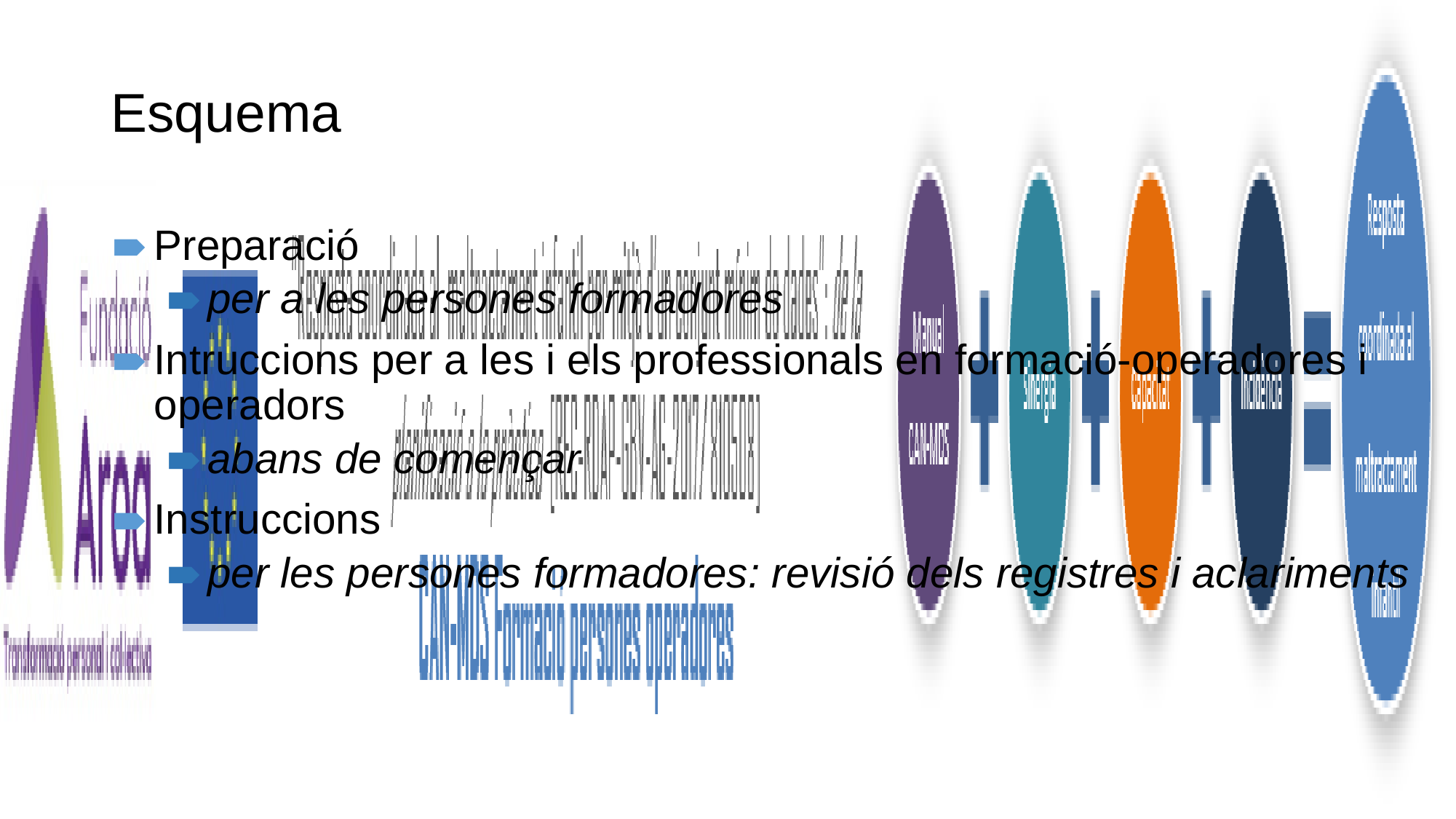

# Esquema
Preparació
per a les persones formadores
Intruccions per a les i els professionals en formació-operadores i operadors
abans de començar
Instruccions
per les persones formadores: revisió dels registres i aclariments